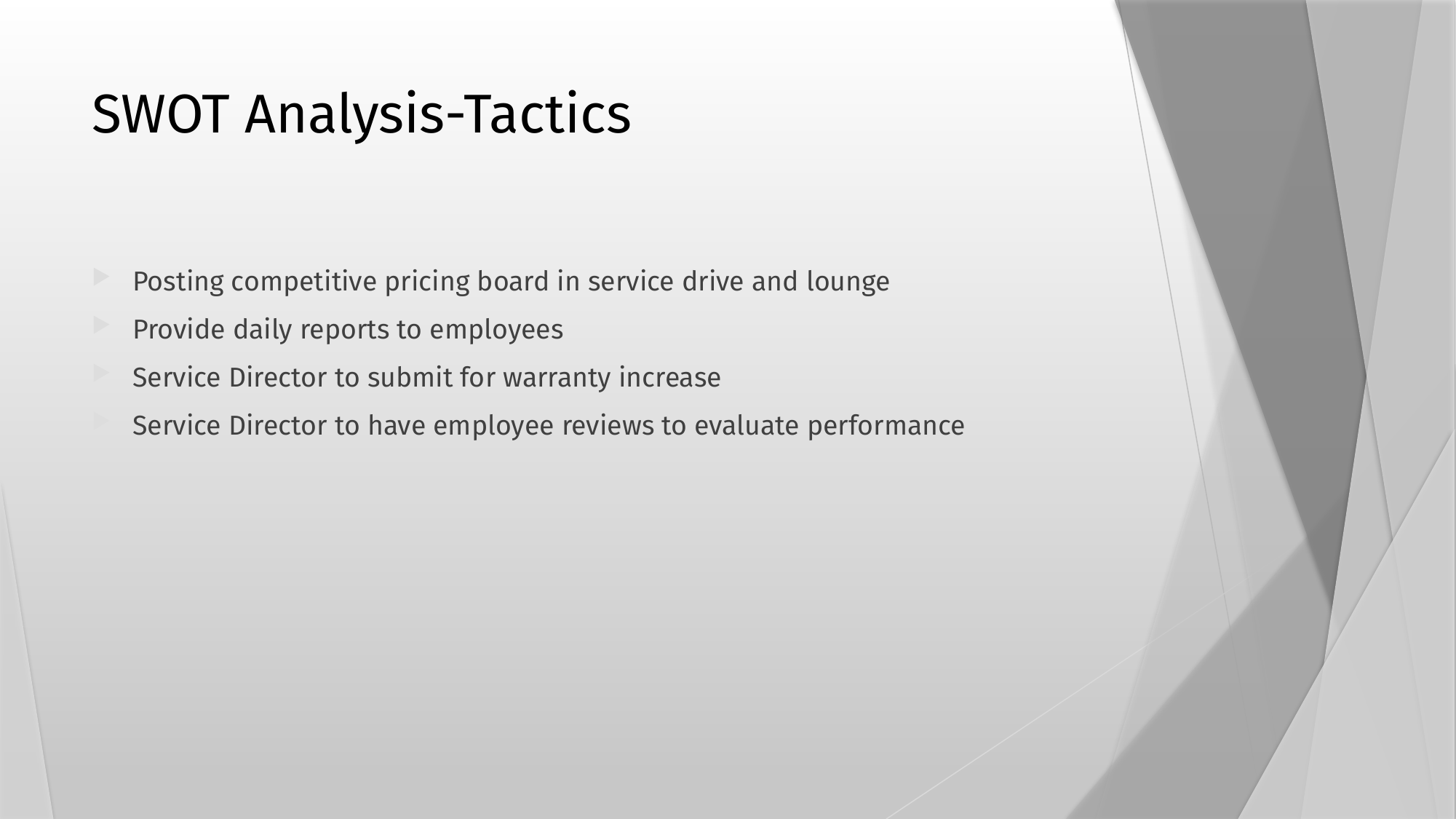

# SWOT Analysis-Tactics
Posting competitive pricing board in service drive and lounge
Provide daily reports to employees
Service Director to submit for warranty increase
Service Director to have employee reviews to evaluate performance